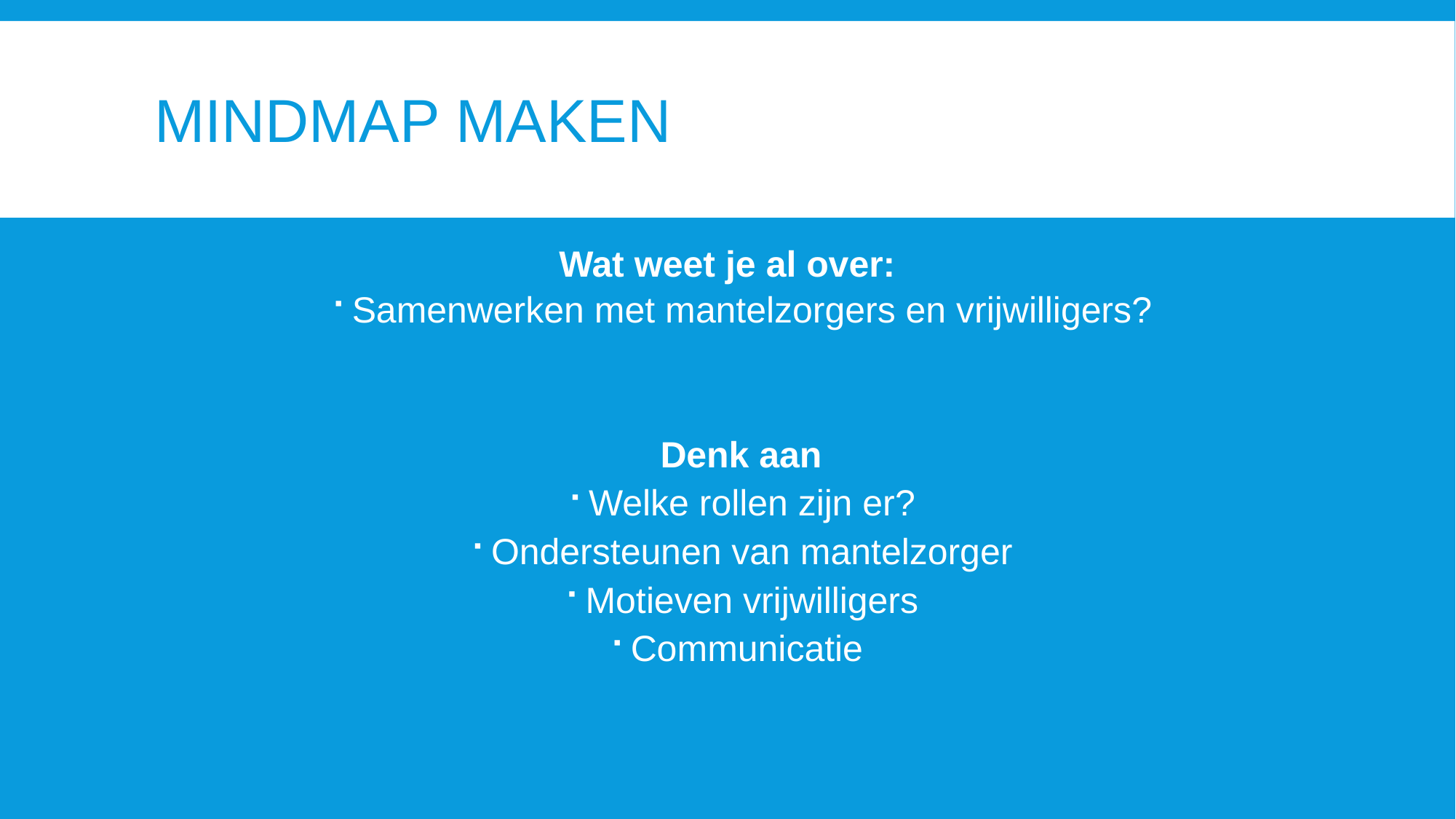

# Mindmap maken
Wat weet je al over:
Samenwerken met mantelzorgers en vrijwilligers?

Denk aan
Welke rollen zijn er?
Ondersteunen van mantelzorger
Motieven vrijwilligers
Communicatie